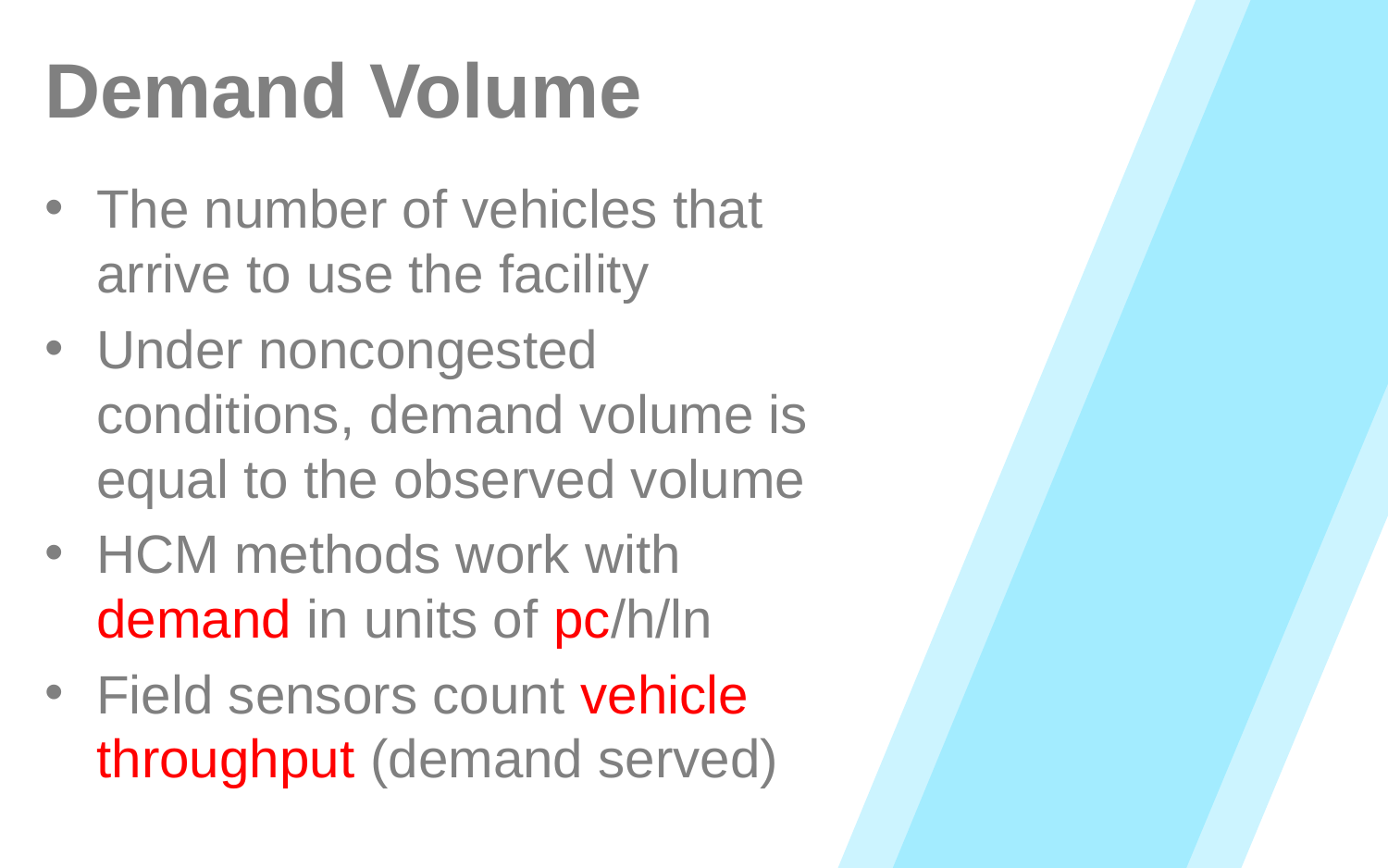

# Demand Volume
The number of vehicles that arrive to use the facility
Under noncongested conditions, demand volume is equal to the observed volume
HCM methods work with demand in units of pc/h/ln
Field sensors count vehicle throughput (demand served)